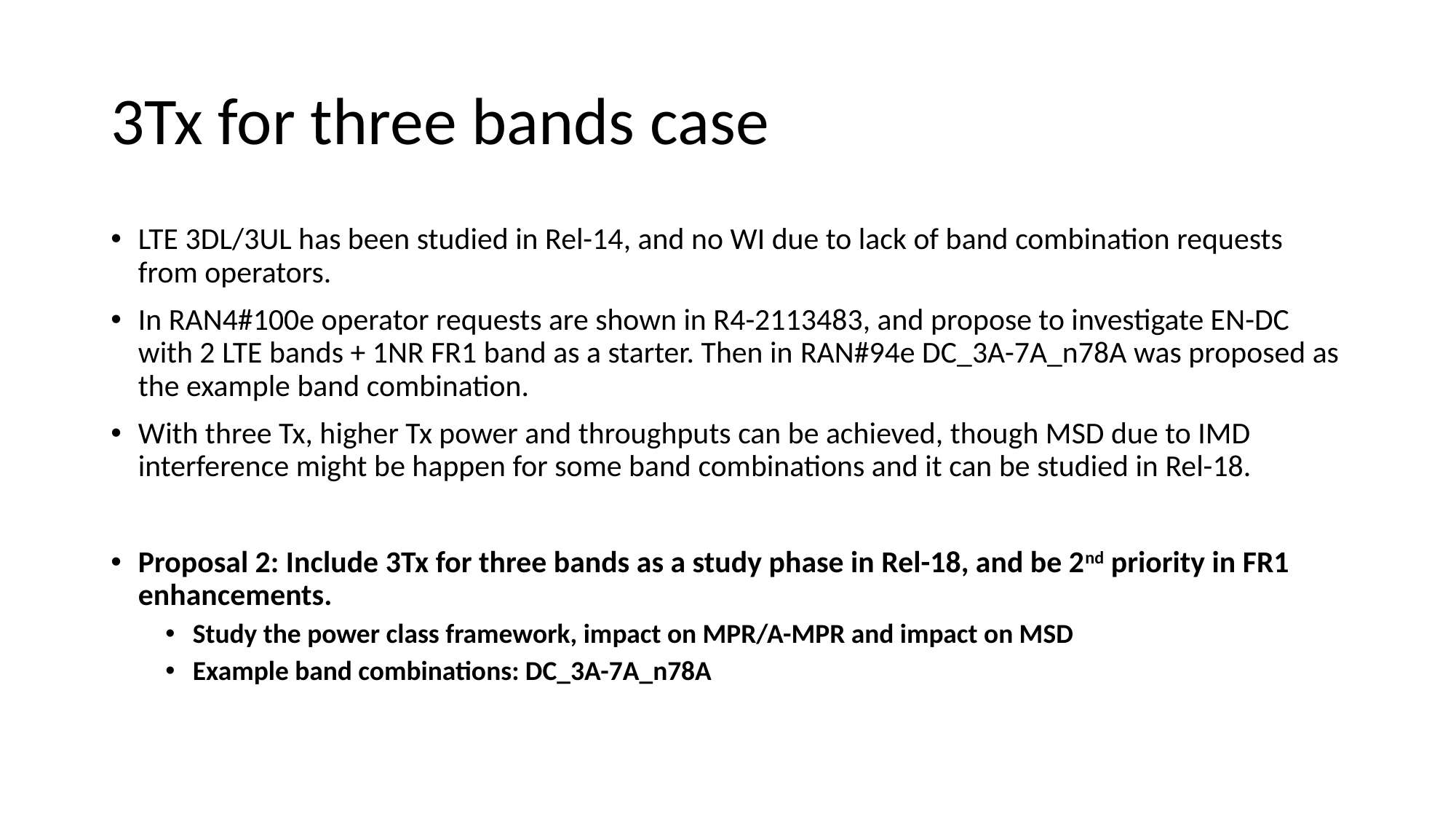

# 3Tx for three bands case
LTE 3DL/3UL has been studied in Rel-14, and no WI due to lack of band combination requests from operators.
In RAN4#100e operator requests are shown in R4-2113483, and propose to investigate EN-DC with 2 LTE bands + 1NR FR1 band as a starter. Then in RAN#94e DC_3A-7A_n78A was proposed as the example band combination.
With three Tx, higher Tx power and throughputs can be achieved, though MSD due to IMD interference might be happen for some band combinations and it can be studied in Rel-18.

Proposal 2: Include 3Tx for three bands as a study phase in Rel-18, and be 2nd priority in FR1 enhancements.
Study the power class framework, impact on MPR/A-MPR and impact on MSD
Example band combinations: DC_3A-7A_n78A